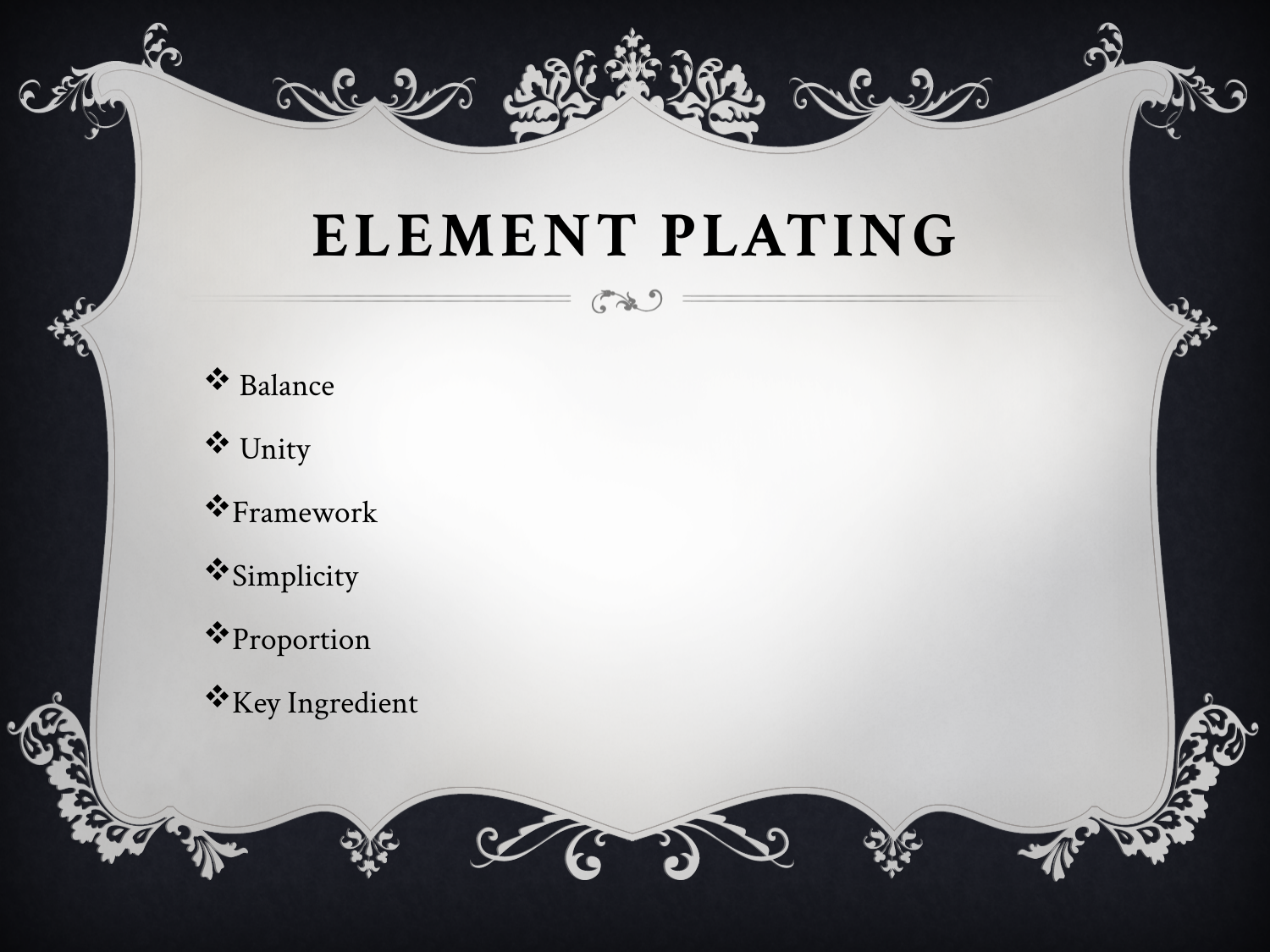

# Element Plating
 Balance
 Unity
Framework
Simplicity
Proportion
Key Ingredient